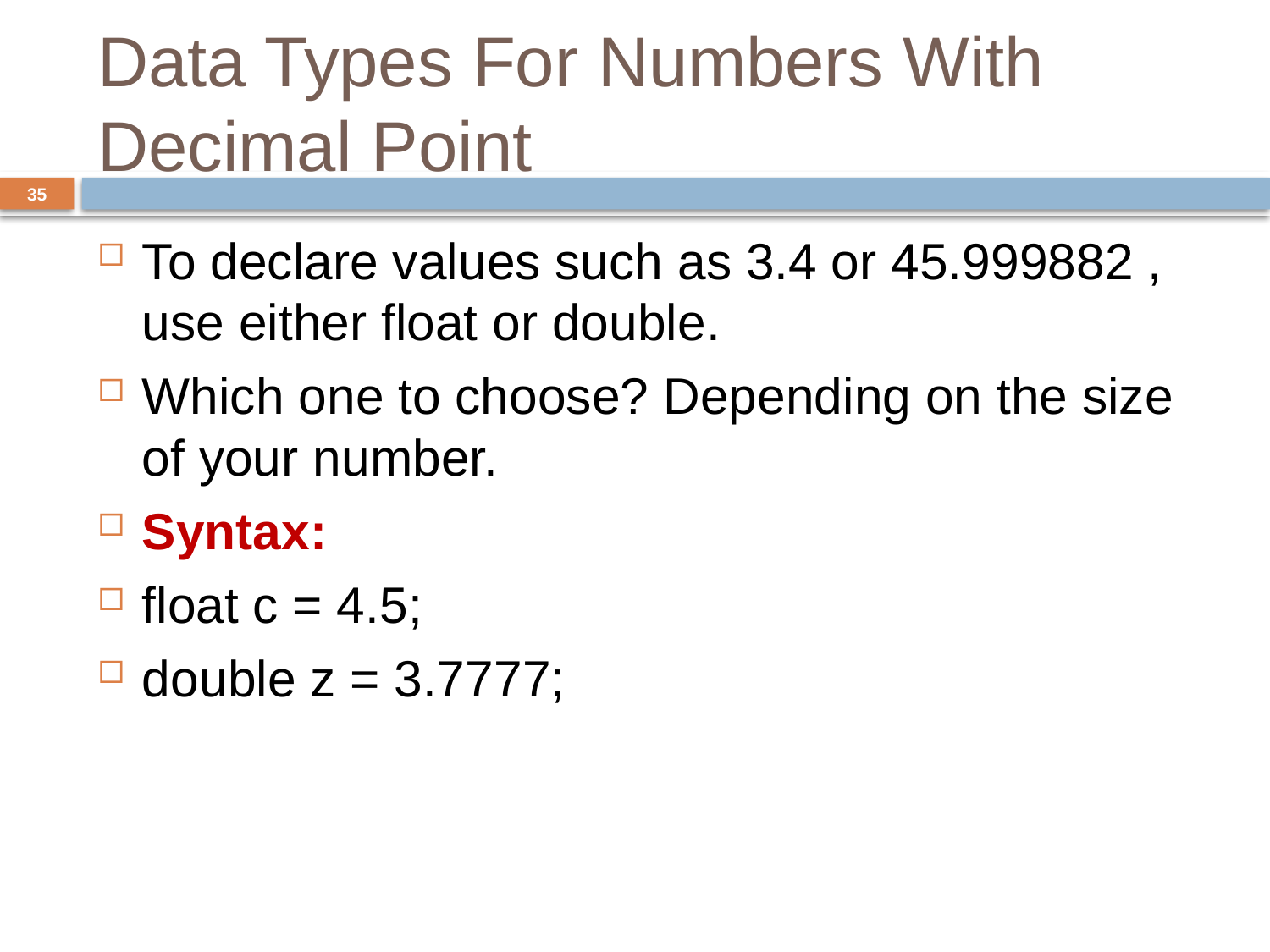

# Data Types For Numbers With Decimal Point
35
To declare values such as 3.4 or 45.999882 , use either float or double.
Which one to choose? Depending on the size of your number.
Syntax:
float c = 4.5;
double z = 3.7777;